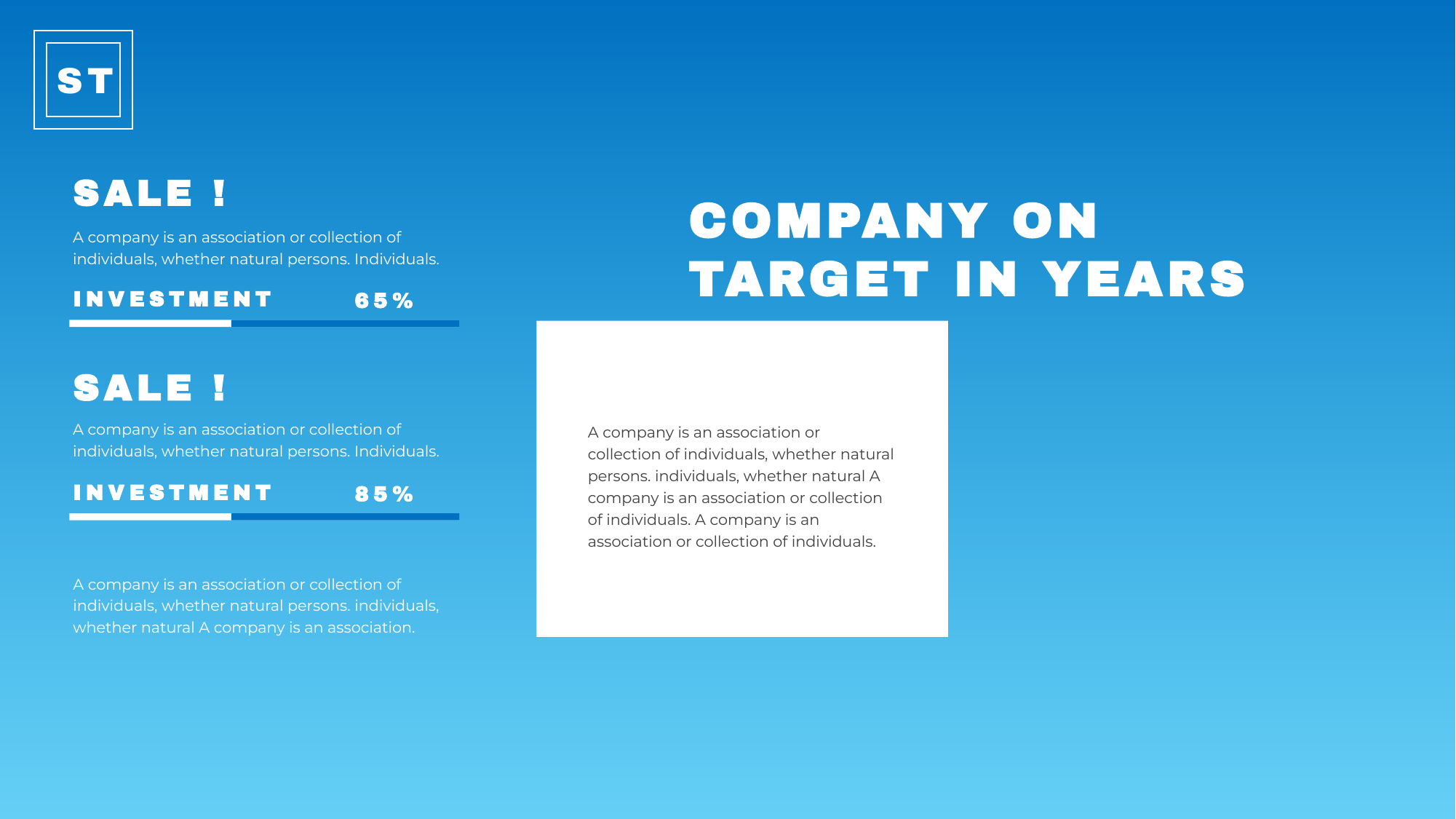

ST
SALE !
COMPANY ON
TARGET IN YEARS
A company is an association or collection of individuals, whether natural persons. Individuals.
INVESTMENT
65%

SALE !
A company is an association or collection of individuals, whether natural persons. Individuals.
A company is an association or collection of individuals, whether natural persons. individuals, whether natural A company is an association or collection of individuals. A company is an association or collection of individuals.
INVESTMENT
85%

A company is an association or collection of individuals, whether natural persons. individuals, whether natural A company is an association.